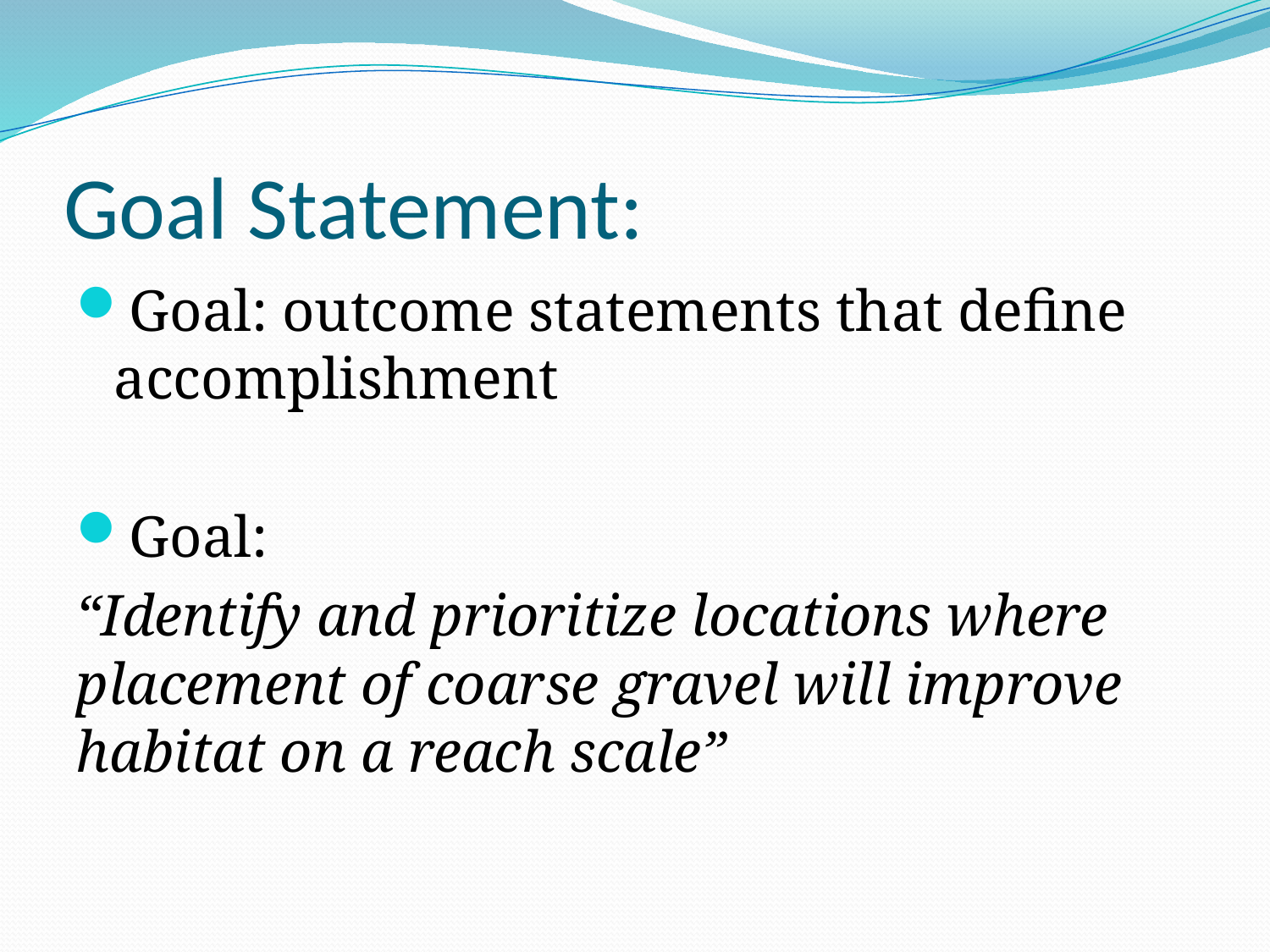

# Goal Statement:
Goal: outcome statements that define accomplishment

Goal:
“Identify and prioritize locations where placement of coarse gravel will improve habitat on a reach scale”